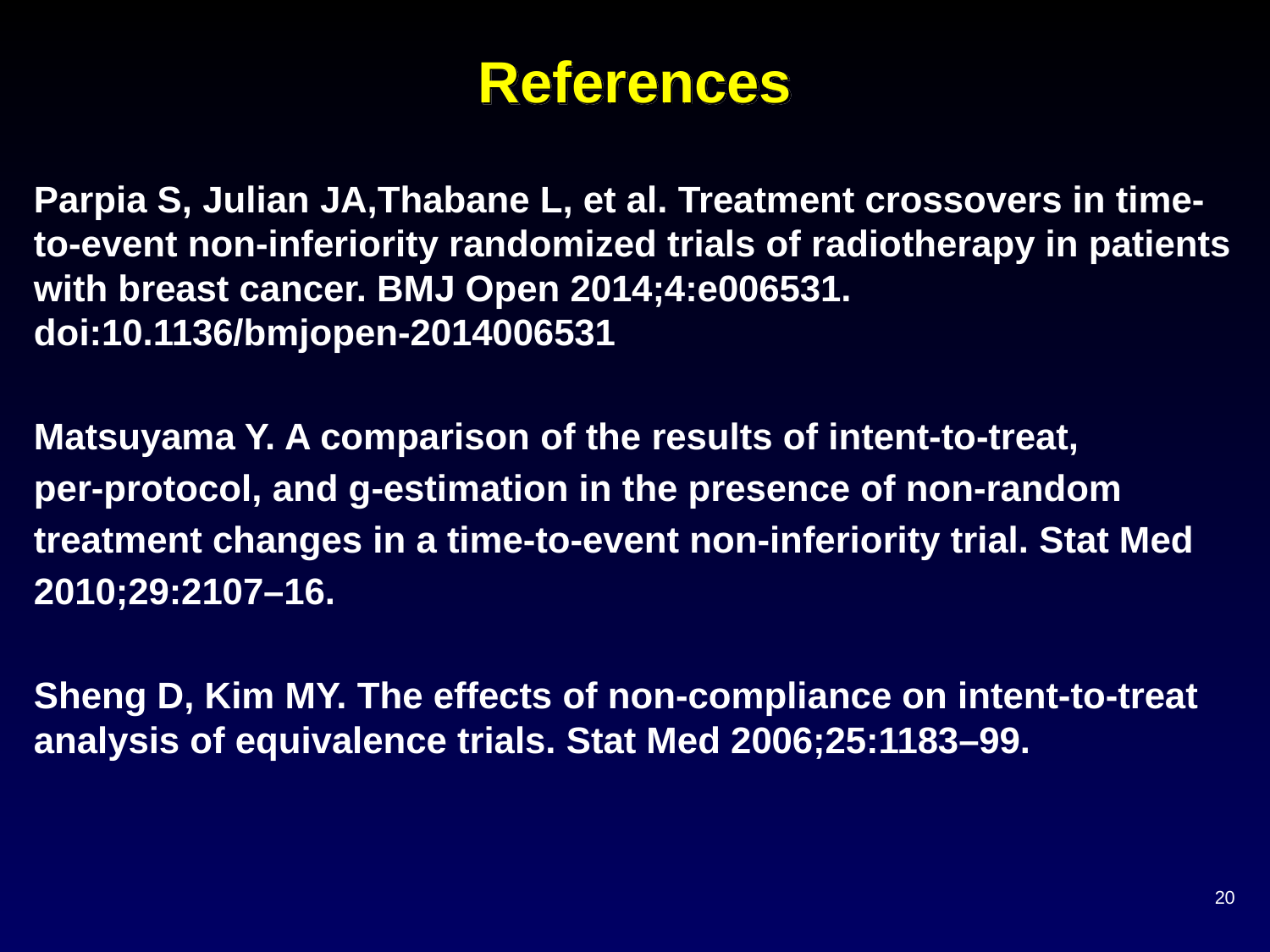

# References
Parpia S, Julian JA,Thabane L, et al. Treatment crossovers in time-to-event non-inferiority randomized trials of radiotherapy in patients with breast cancer. BMJ Open 2014;4:e006531. doi:10.1136/bmjopen-2014006531

Matsuyama Y. A comparison of the results of intent-to-treat,
per-protocol, and g-estimation in the presence of non-random
treatment changes in a time-to-event non-inferiority trial. Stat Med
2010;29:2107–16.

Sheng D, Kim MY. The effects of non-compliance on intent-to-treat analysis of equivalence trials. Stat Med 2006;25:1183–99.
20